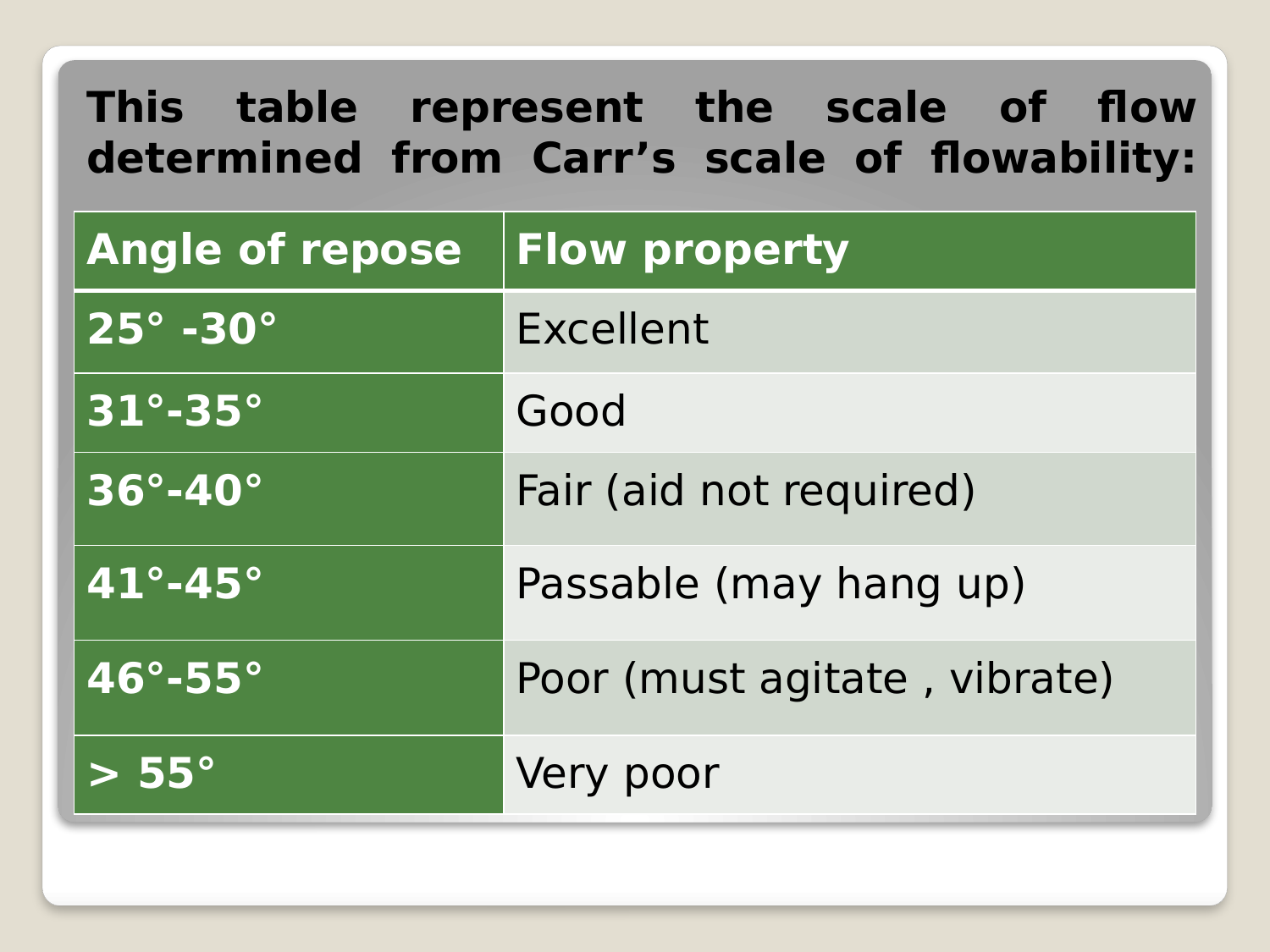

# This table represent the scale of flow determined from Carr’s scale of flowability:
| Angle of repose | Flow property |
| --- | --- |
| 25° -30° | Excellent |
| 31°-35° | Good |
| 36°-40° | Fair (aid not required) |
| 41°-45° | Passable (may hang up) |
| 46°-55° | Poor (must agitate , vibrate) |
| > 55° | Very poor |